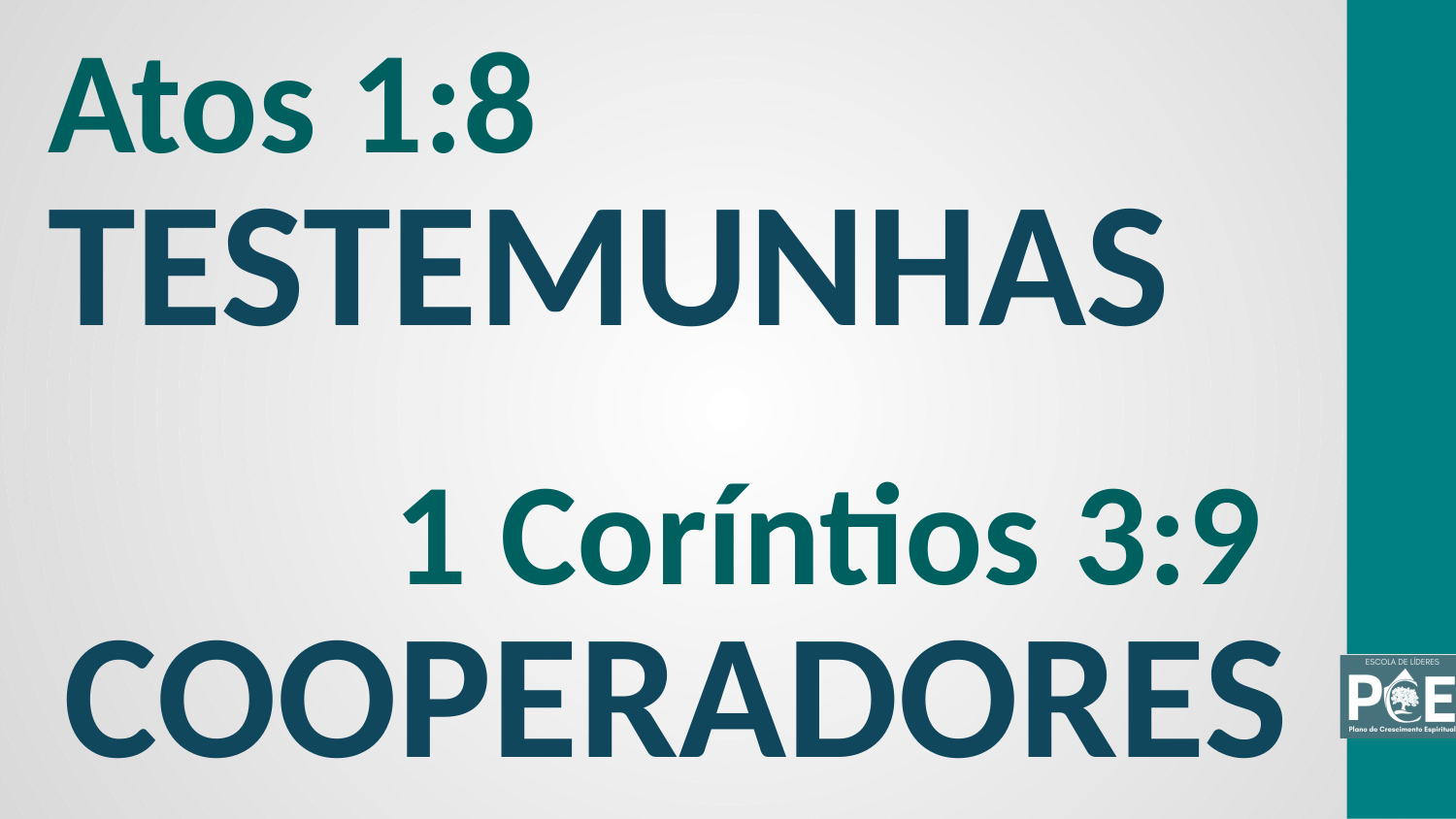

Atos 1:8
TESTEMUNHAS
1 Coríntios 3:9
COOPERADORES